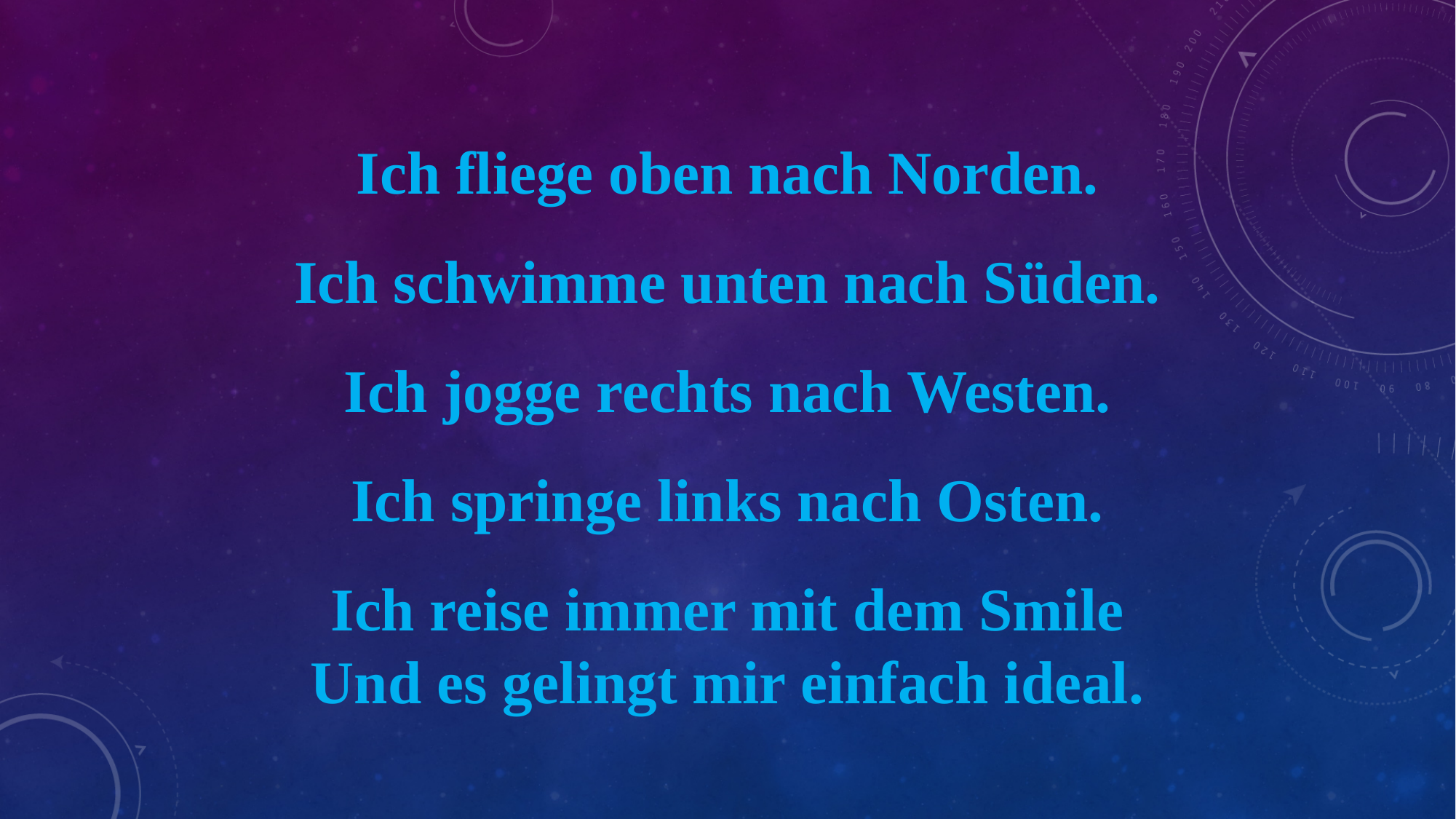

Ich fliege oben nach Norden.
Ich schwimme unten nach Süden.
Ich jogge rechts nach Westen.
Ich springe links nach Osten.
Ich reise immer mit dem Smile
Und es gelingt mir einfach ideal.